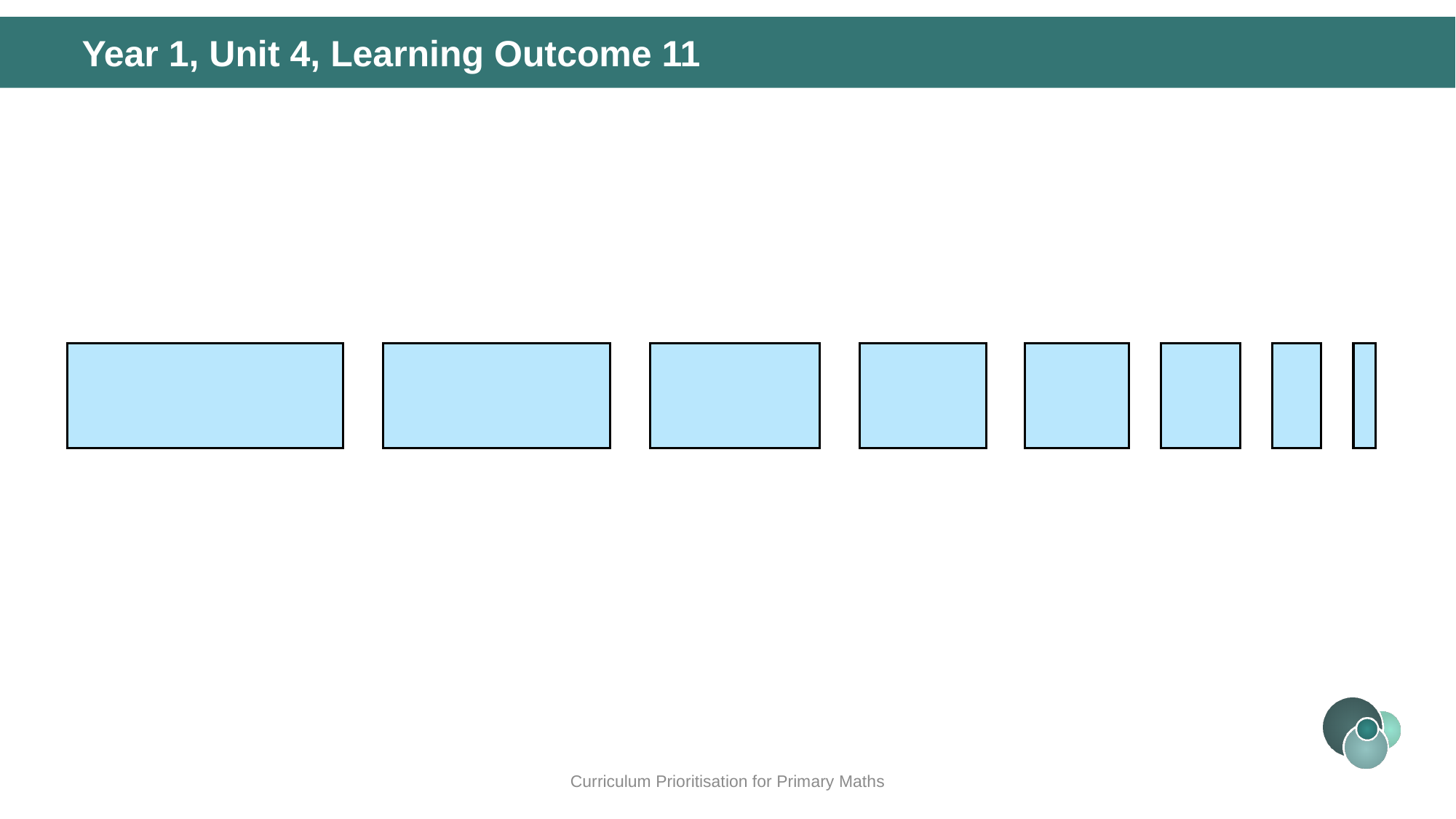

# Year 1, Unit 4, Learning Outcome 11

Curriculum Prioritisation for Primary Maths